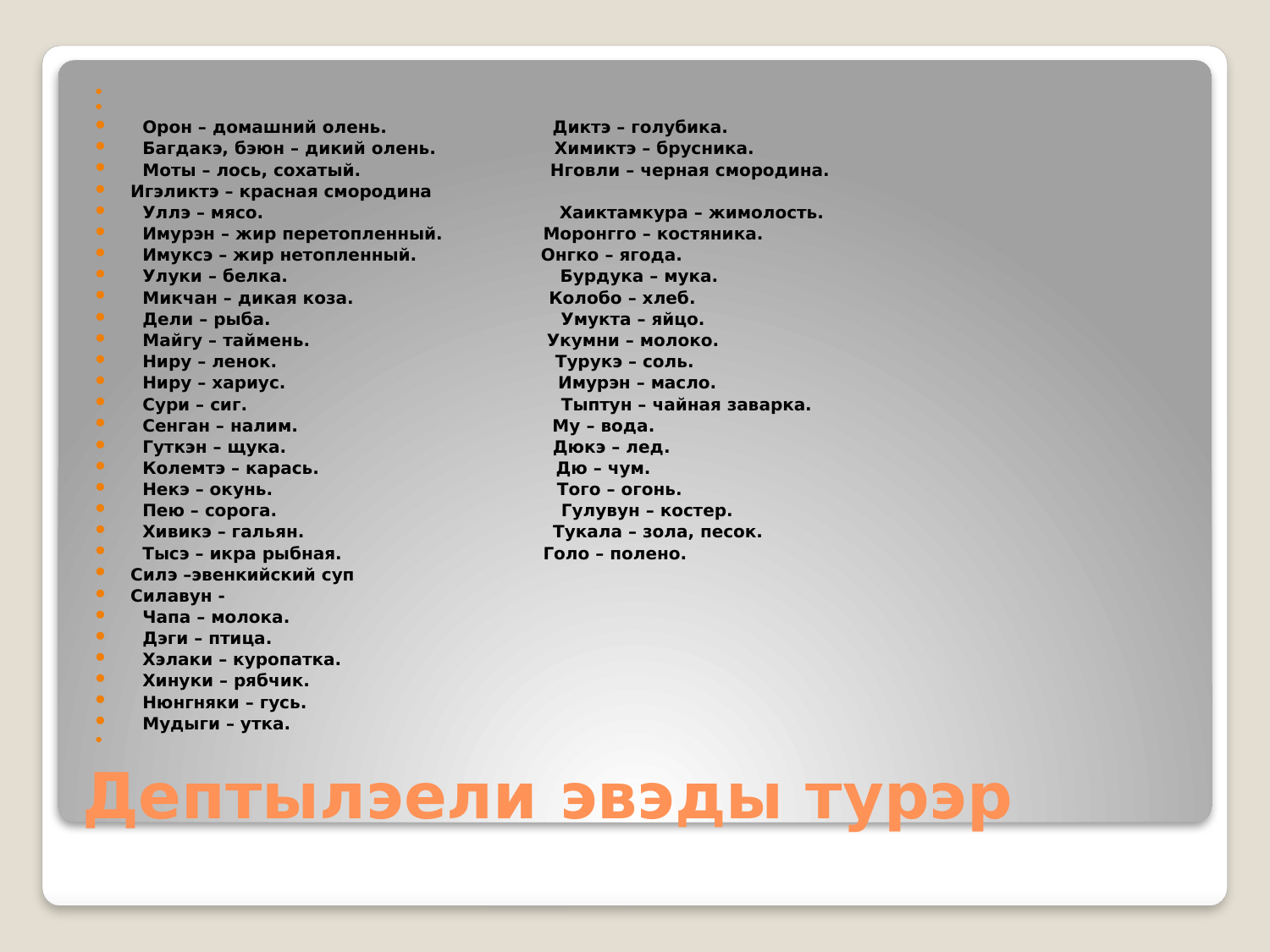

Орон – домашний олень.                            Диктэ – голубика.
  Багдакэ, бэюн – дикий олень.                    Химиктэ – брусника.
  Моты – лось, сохатый.                                Нговли – черная смородина.
Игэликтэ – красная смородина
  Уллэ – мясо.                                                  Хаиктамкура – жимолость.
  Имурэн – жир перетопленный.                 Моронгго – костяника.
  Имуксэ – жир нетопленный.                     Онгко – ягода.
  Улуки – белка.                                              Бурдука – мука.
  Микчан – дикая коза.                                 Колобо – хлеб.
  Дели – рыба.                                                 Умукта – яйцо.
  Майгу – таймень.                                        Укумни – молоко.
  Ниру – ленок.                                               Турукэ – соль.
  Ниру – хариус.                                              Имурэн – масло.
  Сури – сиг.                                                     Тыптун – чайная заварка.
  Сенган – налим.                                           Му – вода.
  Гуткэн – щука.                                             Дюкэ – лед.
  Колемтэ – карась.                                        Дю – чум.
  Некэ – окунь.                                                Того – огонь.
  Пею – сорога.                                                Гулувун – костер.
  Хивикэ – гальян.                                          Тукала – зола, песок.
  Тысэ – икра рыбная.                                  Голо – полено.
Силэ –эвенкийский суп
Силавун -
  Чапа – молока.
  Дэги – птица.
  Хэлаки – куропатка.
  Хинуки – рябчик.
  Нюнгняки – гусь.
  Мудыги – утка.

# Дептылэели эвэды турэр